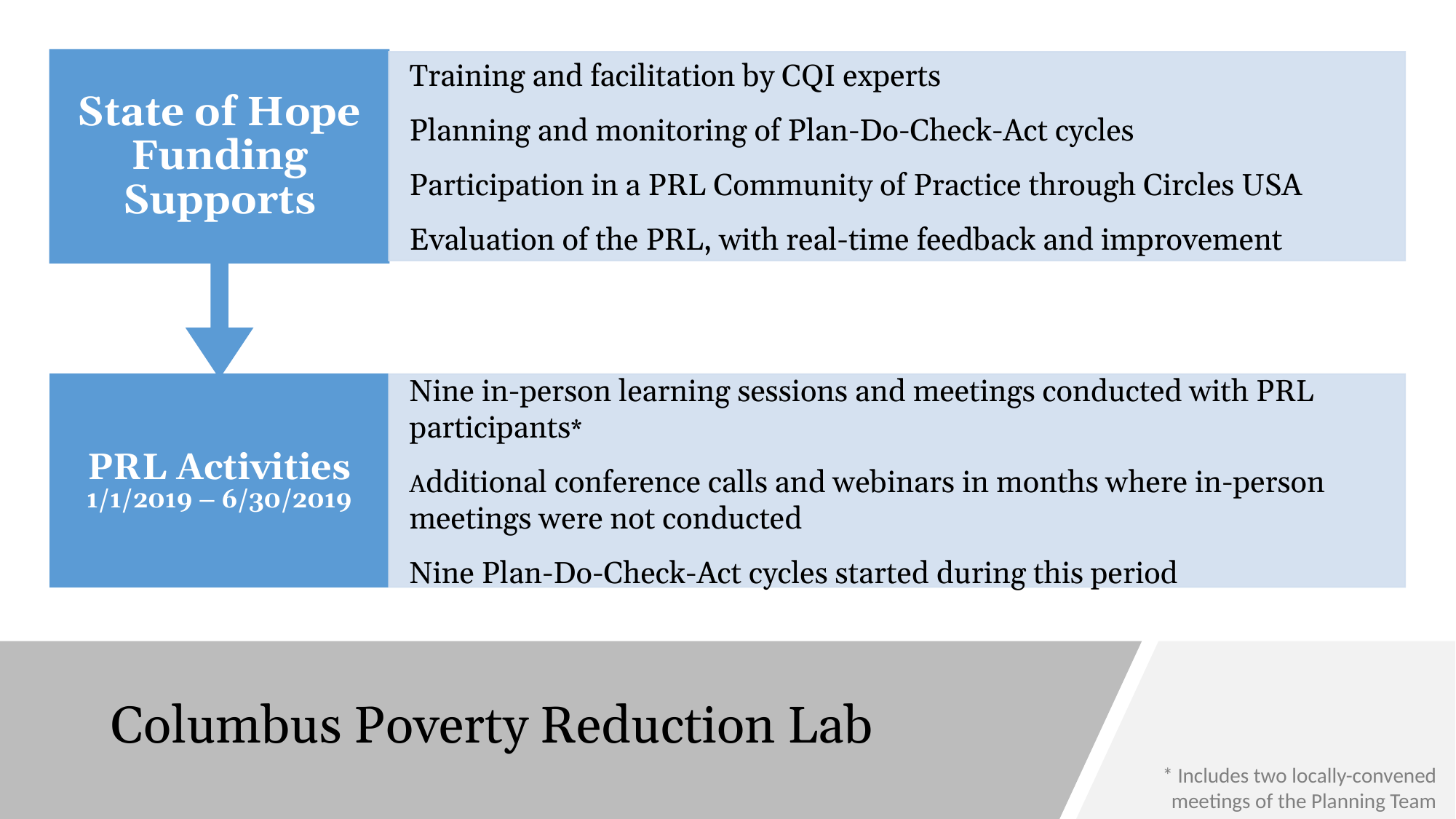

PRL Activities 1/1/2019 – 6/30/2019
Nine in-person learning sessions and meetings conducted with PRL participants*
Additional conference calls and webinars in months where in-person meetings were not conducted
Nine Plan-Do-Check-Act cycles started during this period
State of Hope Funding Supports
Training and facilitation by CQI experts
Planning and monitoring of Plan-Do-Check-Act cycles
Participation in a PRL Community of Practice through Circles USA
Evaluation of the PRL, with real-time feedback and improvement

# Columbus Poverty Reduction Lab
* Includes two locally-convened meetings of the Planning Team